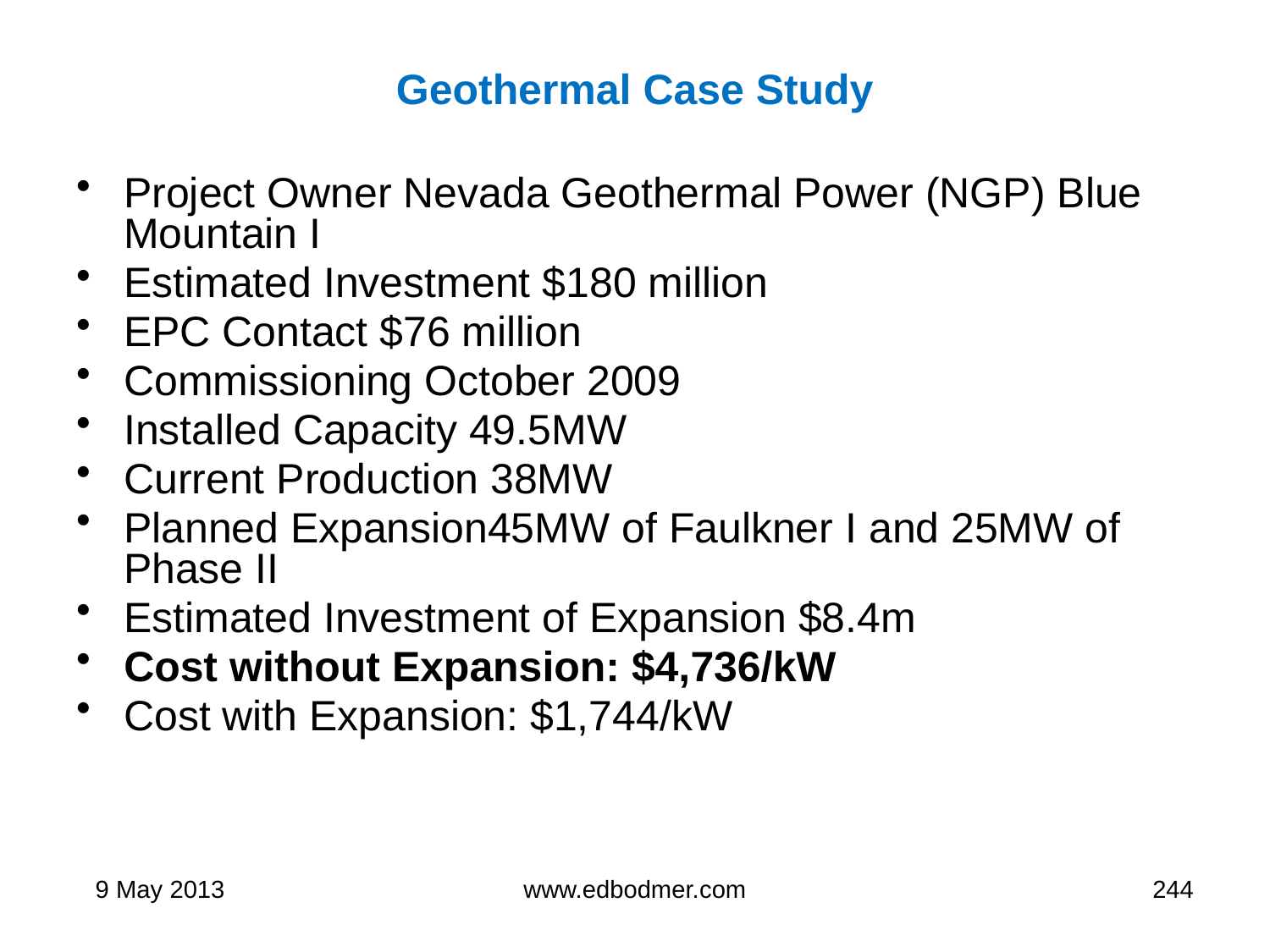

# Geothermal Case Study
Project Owner Nevada Geothermal Power (NGP) Blue Mountain I
Estimated Investment $180 million
EPC Contact $76 million
Commissioning October 2009
Installed Capacity 49.5MW
Current Production 38MW
Planned Expansion45MW of Faulkner I and 25MW of Phase II
Estimated Investment of Expansion $8.4m
Cost without Expansion: $4,736/kW
Cost with Expansion: $1,744/kW
9 May 2013
www.edbodmer.com
244